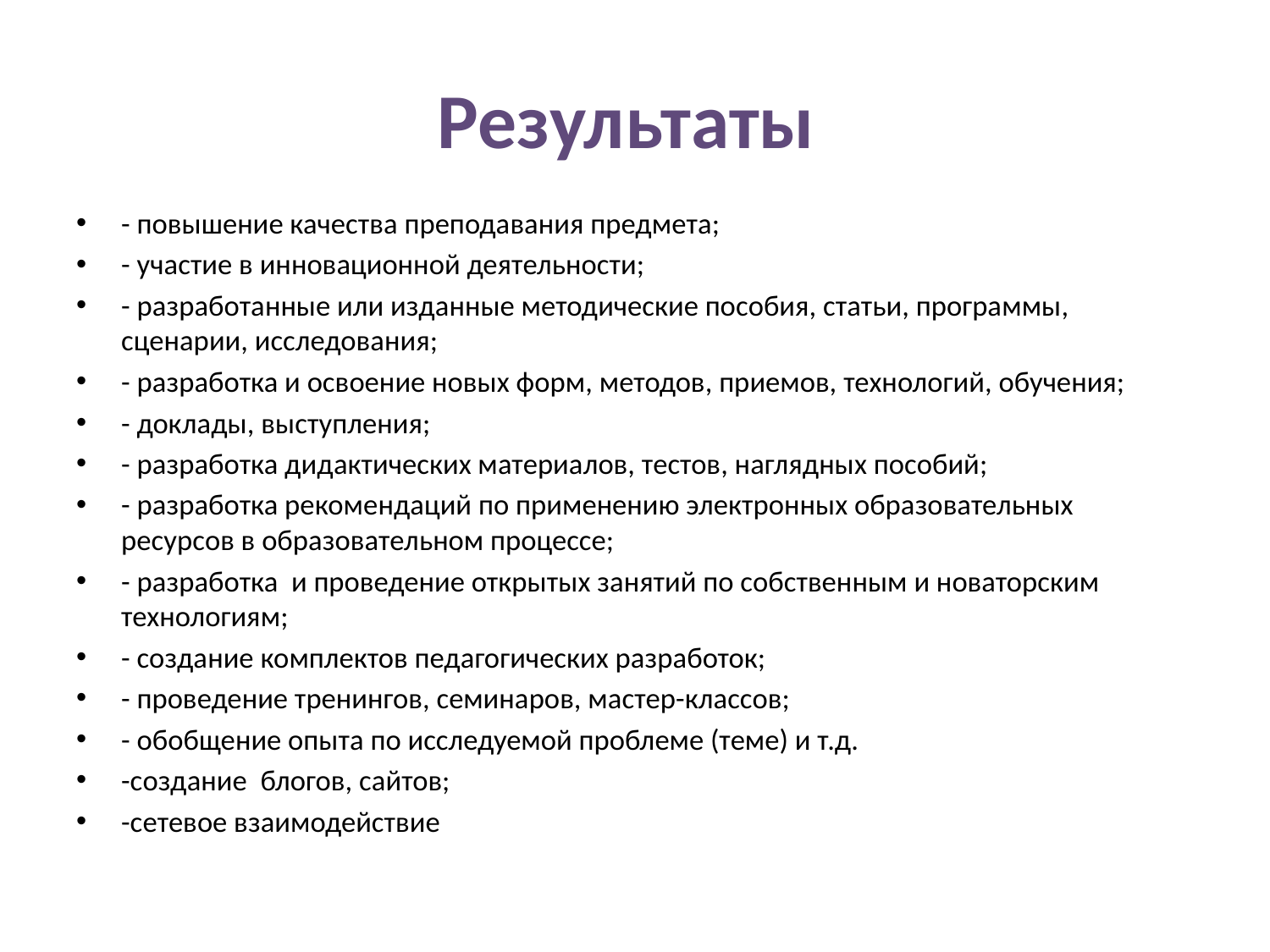

# Результаты
- повышение качества преподавания предмета;
- участие в инновационной деятельности;
- разработанные или изданные методические пособия, статьи, программы, сценарии, исследования;
- разработка и освоение новых форм, методов, приемов, технологий, обучения;
- доклады, выступления;
- разработка дидактических материалов, тестов, наглядных пособий;
- разработка рекомендаций по применению электронных образовательных ресурсов в образовательном процессе;
- разработка  и проведение открытых занятий по собственным и новаторским технологиям;
- создание комплектов педагогических разработок;
- проведение тренингов, семинаров, мастер-классов;
- обобщение опыта по исследуемой проблеме (теме) и т.д.
-создание  блогов, сайтов;
-сетевое взаимодействие